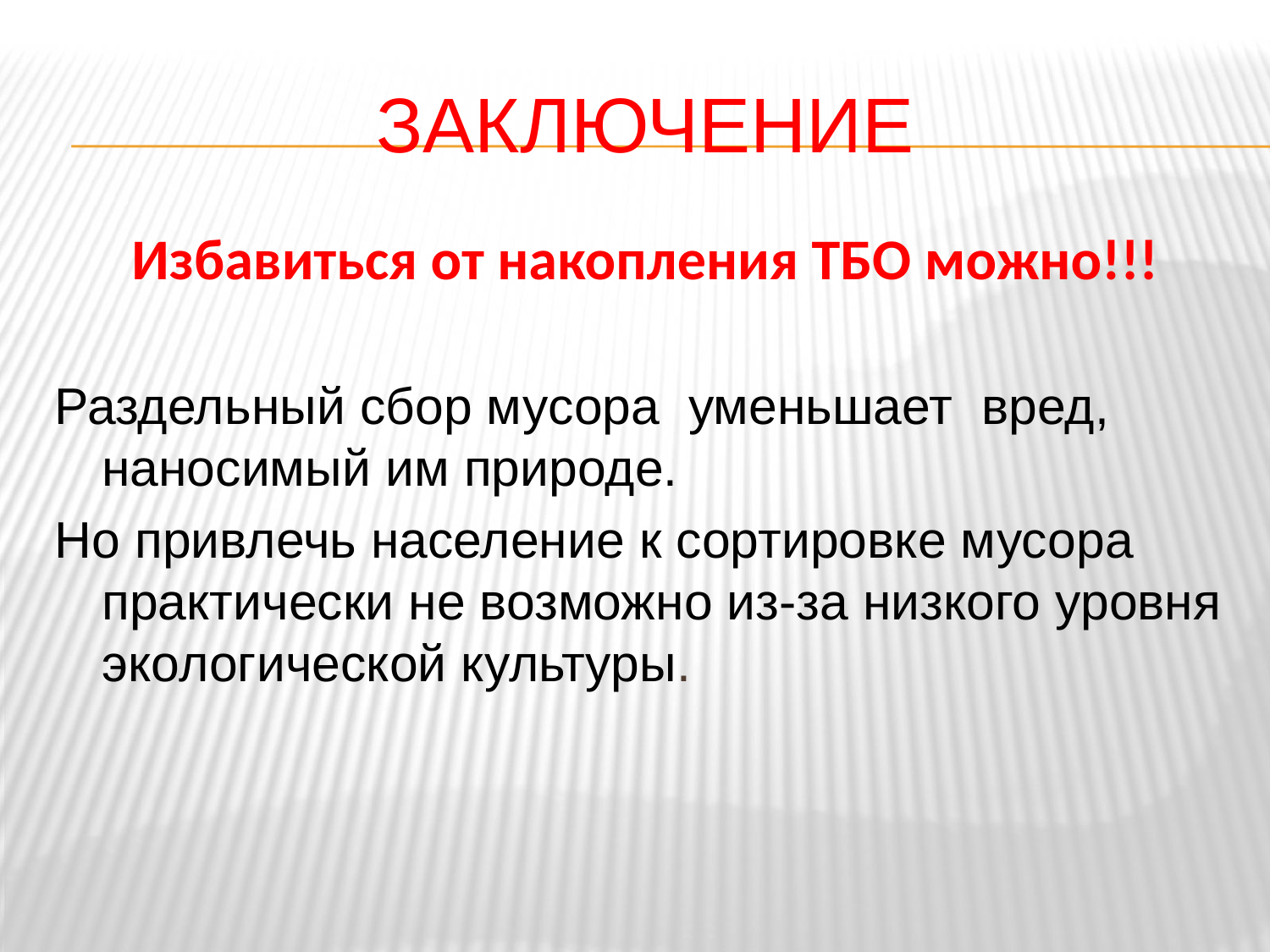

# заключение
Избавиться от накопления ТБО можно!!!

Раздельный сбор мусора  уменьшает  вред, наносимый им природе.
Но привлечь население к сортировке мусора практически не возможно из-за низкого уровня экологической культуры.